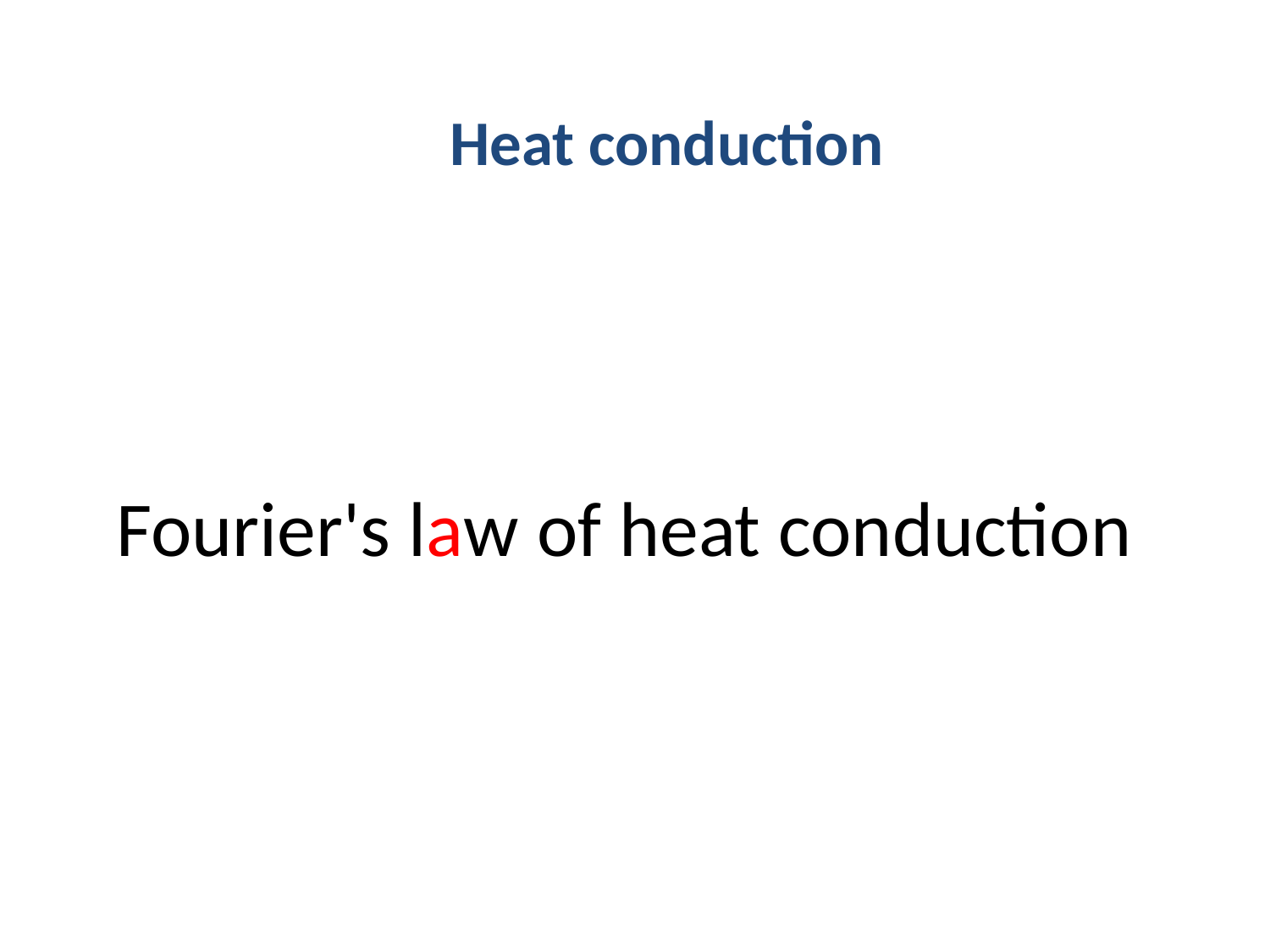

Heat conduction
# Fourier's law of heat conduction